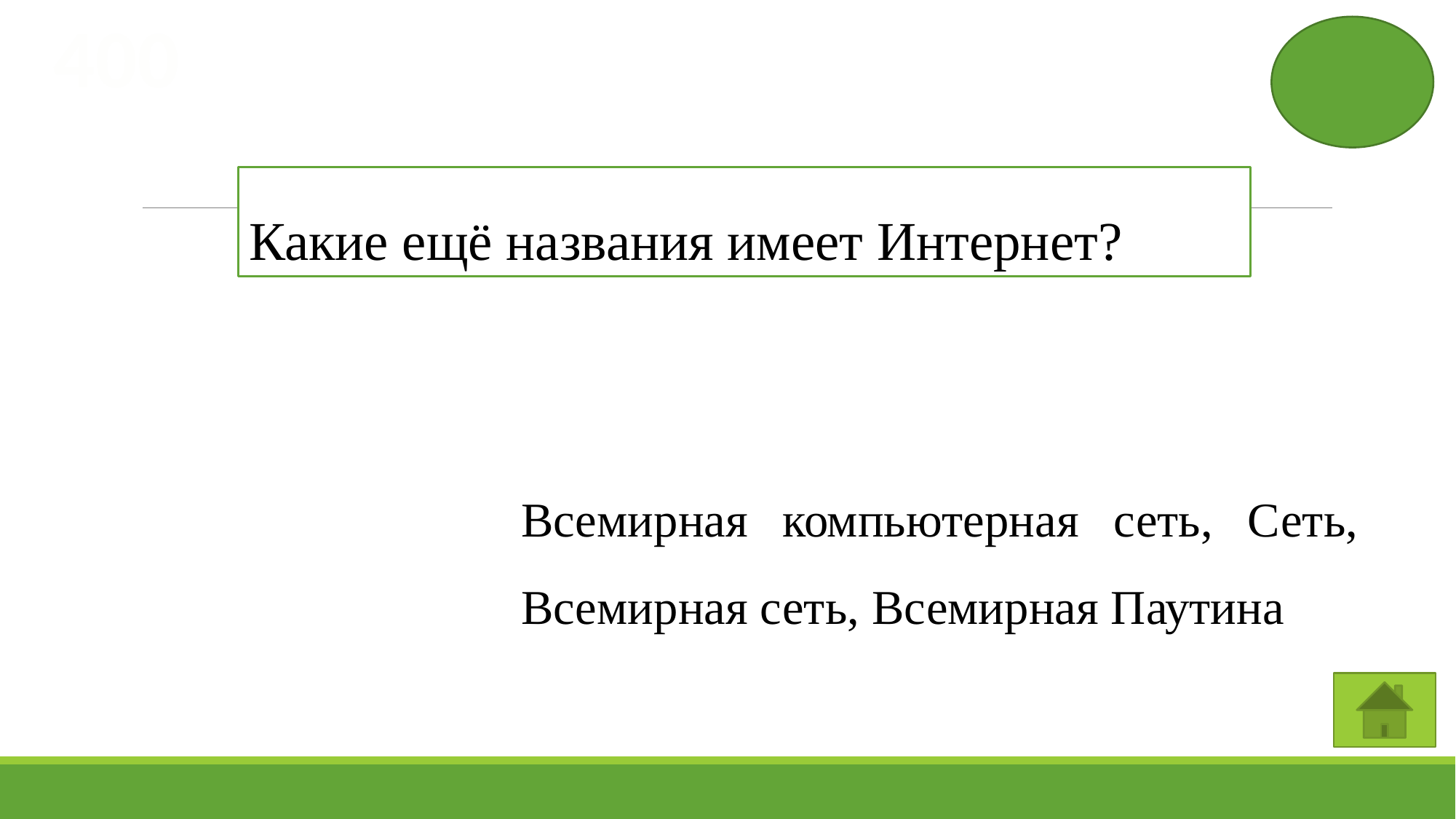

400

Какие ещё названия имеет Интернет?
Всемирная компьютерная сеть, Сеть, Всемирная сеть, Всемирная Паутина